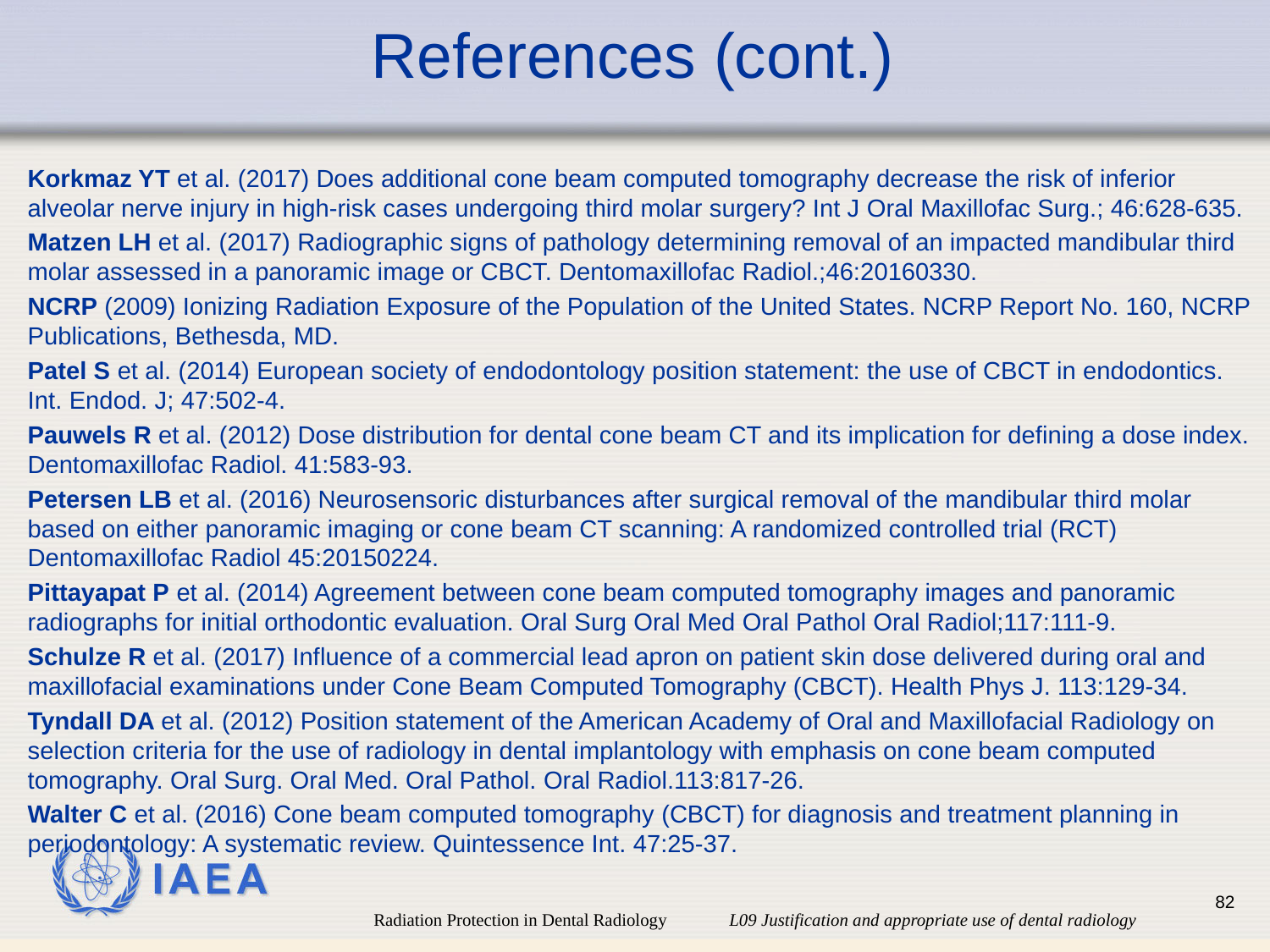

# References (cont.)
Korkmaz YT et al. (2017) Does additional cone beam computed tomography decrease the risk of inferior alveolar nerve injury in high-risk cases undergoing third molar surgery? Int J Oral Maxillofac Surg.; 46:628-635.
Matzen LH et al. (2017) Radiographic signs of pathology determining removal of an impacted mandibular third molar assessed in a panoramic image or CBCT. Dentomaxillofac Radiol.;46:20160330.
NCRP (2009) Ionizing Radiation Exposure of the Population of the United States. NCRP Report No. 160, NCRP Publications, Bethesda, MD.
Patel S et al. (2014) European society of endodontology position statement: the use of CBCT in endodontics. Int. Endod. J; 47:502-4.
Pauwels R et al. (2012) Dose distribution for dental cone beam CT and its implication for defining a dose index. Dentomaxillofac Radiol. 41:583-93.
Petersen LB et al. (2016) Neurosensoric disturbances after surgical removal of the mandibular third molar based on either panoramic imaging or cone beam CT scanning: A randomized controlled trial (RCT) Dentomaxillofac Radiol 45:20150224.
Pittayapat P et al. (2014) Agreement between cone beam computed tomography images and panoramic radiographs for initial orthodontic evaluation. Oral Surg Oral Med Oral Pathol Oral Radiol;117:111-9.
Schulze R et al. (2017) Influence of a commercial lead apron on patient skin dose delivered during oral and maxillofacial examinations under Cone Beam Computed Tomography (CBCT). Health Phys J. 113:129-34.
Tyndall DA et al. (2012) Position statement of the American Academy of Oral and Maxillofacial Radiology on selection criteria for the use of radiology in dental implantology with emphasis on cone beam computed tomography. Oral Surg. Oral Med. Oral Pathol. Oral Radiol.113:817-26.
Walter C et al. (2016) Cone beam computed tomography (CBCT) for diagnosis and treatment planning in periodontology: A systematic review. Quintessence Int. 47:25-37.

82
Radiation Protection in Dental Radiology              L09 Justification and appropriate use of dental radiology